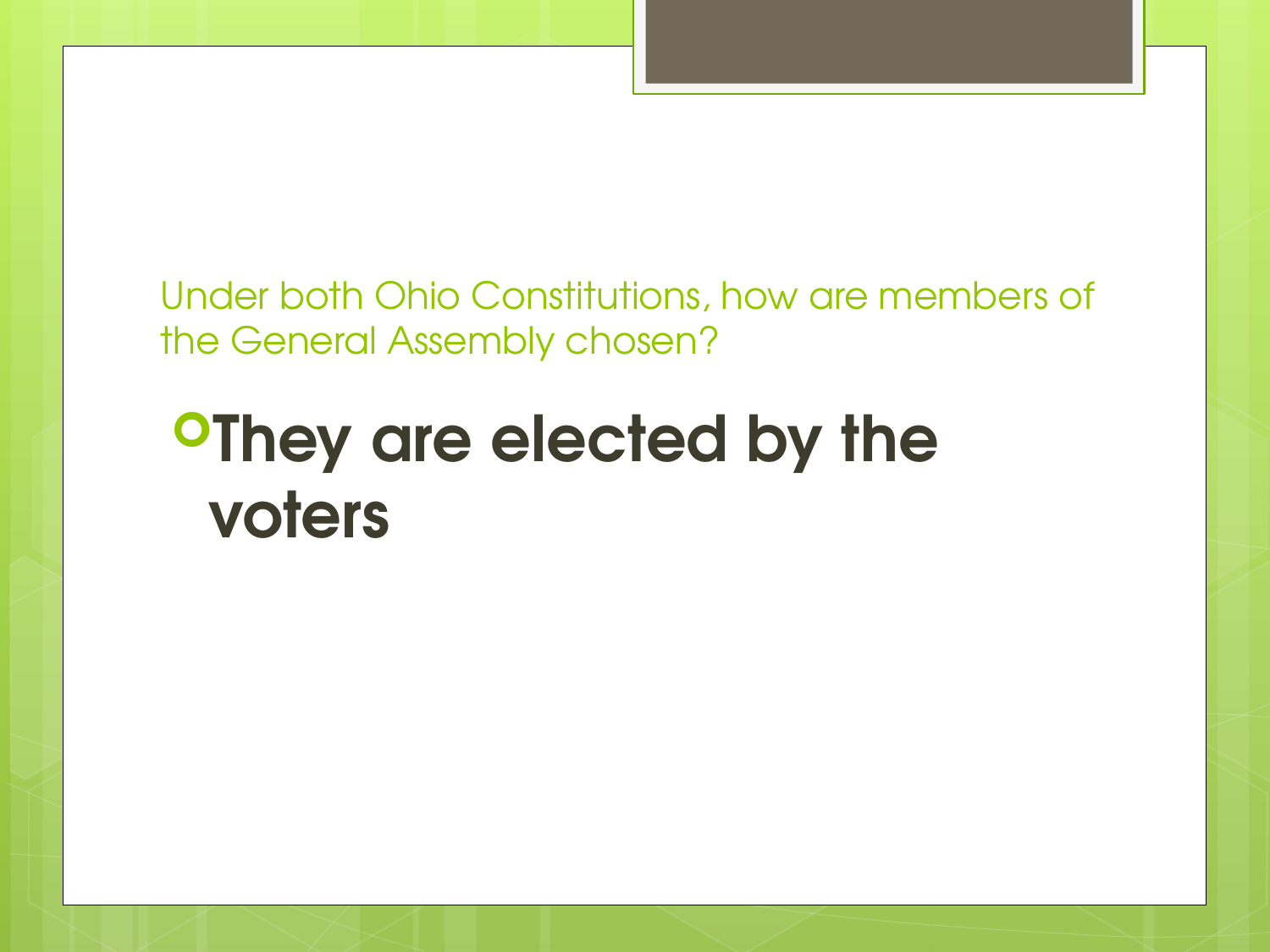

# Under both Ohio Constitutions, how are members of the General Assembly chosen?
They are elected by the voters